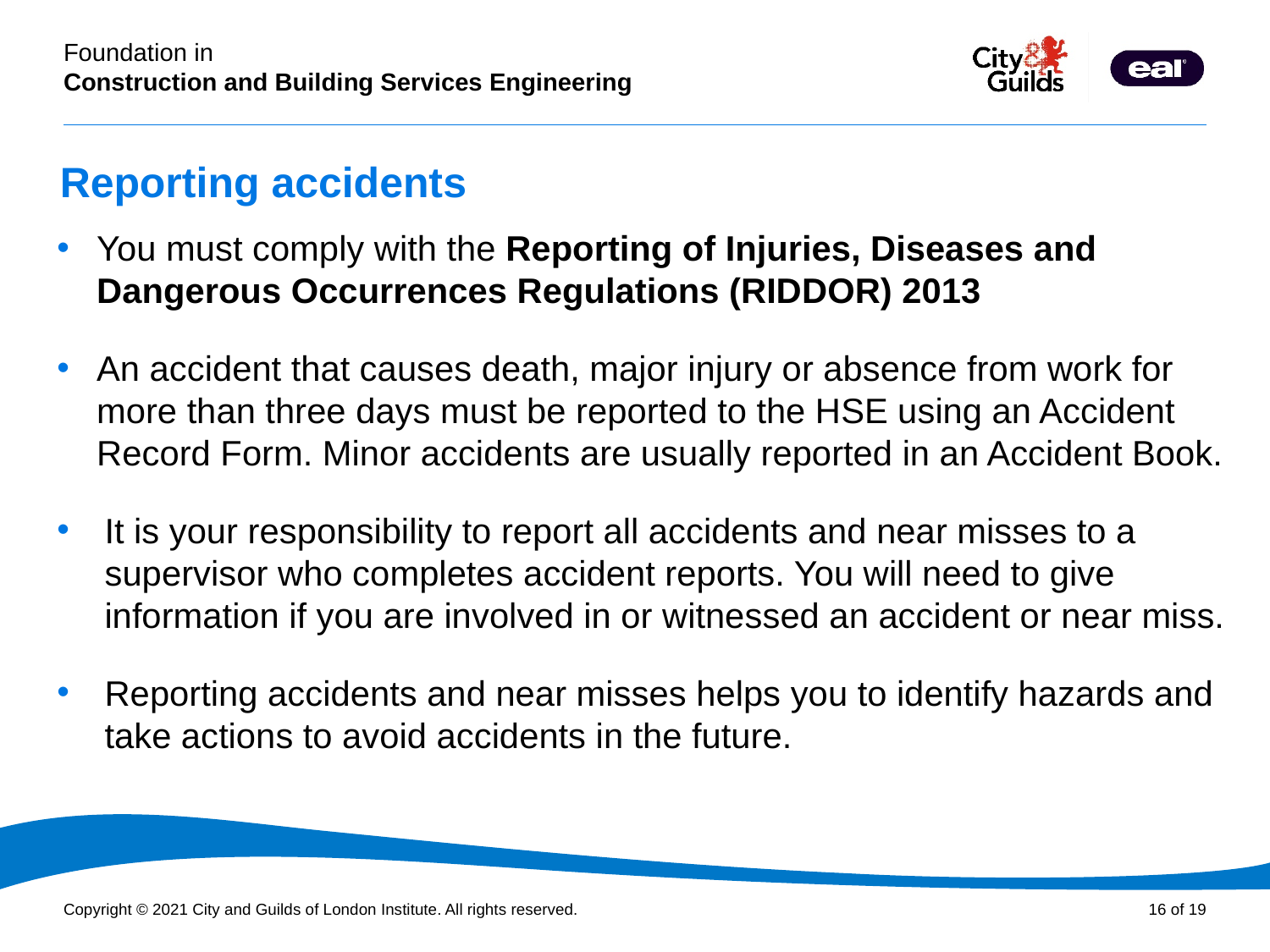

# Reporting accidents
You must comply with the Reporting of Injuries, Diseases and Dangerous Occurrences Regulations (RIDDOR) 2013
An accident that causes death, major injury or absence from work for more than three days must be reported to the HSE using an Accident Record Form. Minor accidents are usually reported in an Accident Book.
It is your responsibility to report all accidents and near misses to a supervisor who completes accident reports. You will need to give information if you are involved in or witnessed an accident or near miss.
Reporting accidents and near misses helps you to identify hazards and take actions to avoid accidents in the future.